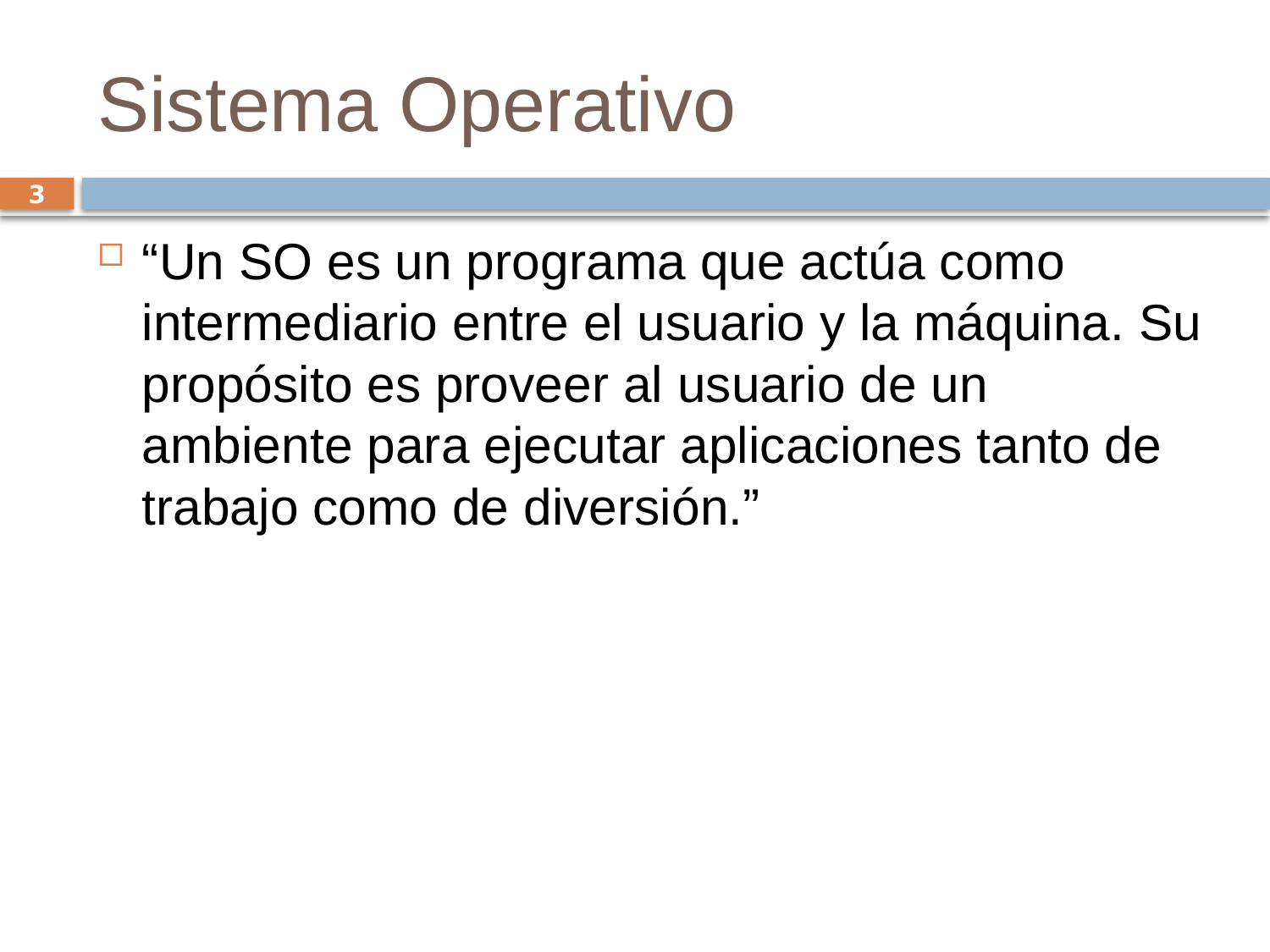

# Sistema Operativo
3
“Un SO es un programa que actúa como intermediario entre el usuario y la máquina. Su propósito es proveer al usuario de un ambiente para ejecutar aplicaciones tanto de trabajo como de diversión.”